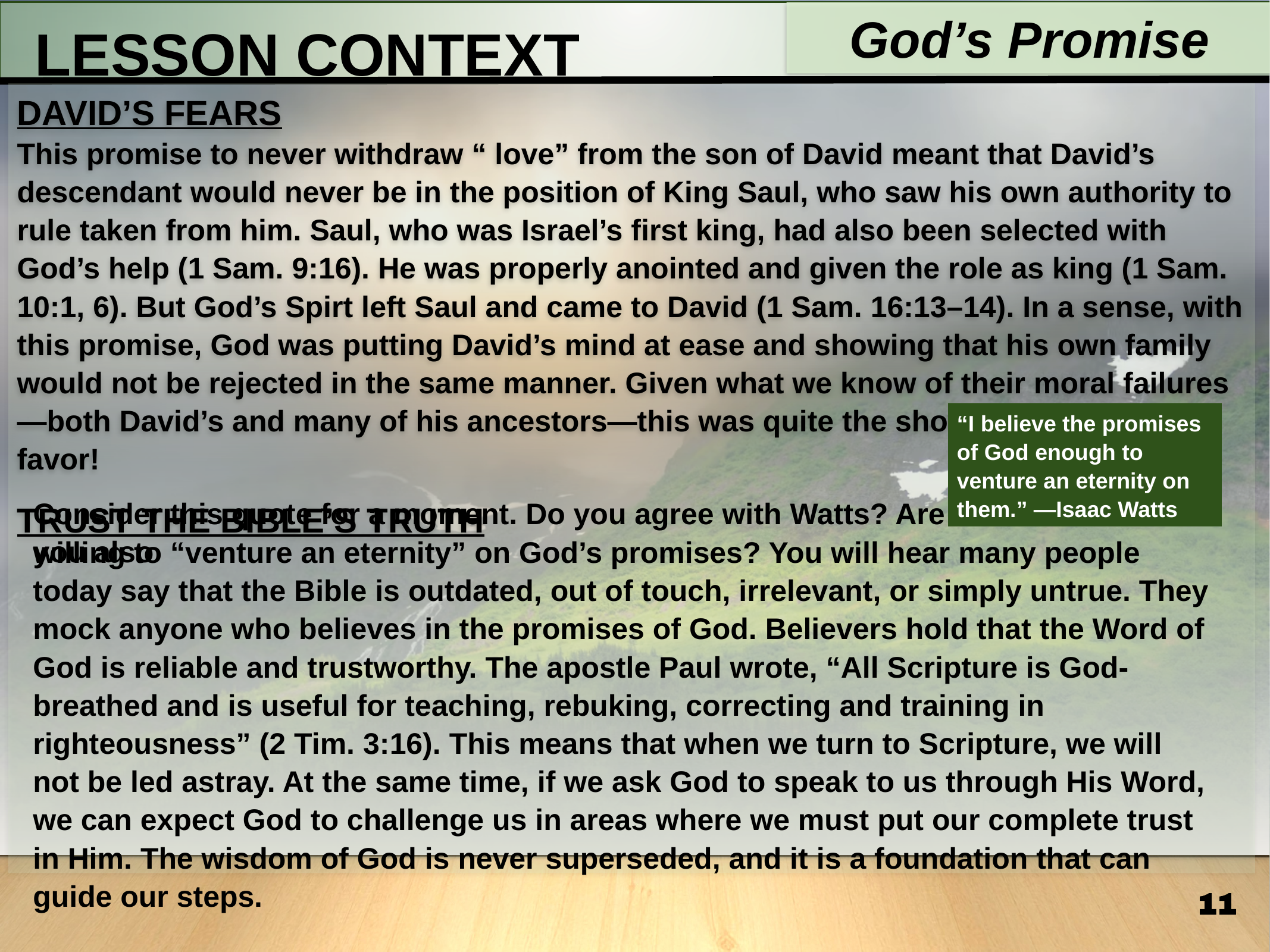

God’s Promise

LESSON CONTEXT
David’s Fears
This promise to never withdraw “ love” from the son of David meant that David’s descendant would never be in the position of King Saul, who saw his own authority to rule taken from him. Saul, who was Israel’s first king, had also been selected with God’s help (1 Sam. 9:16). He was properly anointed and given the role as king (1 Sam. 10:1, 6). But God’s Spirt left Saul and came to David (1 Sam. 16:13–14). In a sense, with this promise, God was putting David’s mind at ease and showing that his own family would not be rejected in the same manner. Given what we know of their moral failures—both David’s and many of his ancestors—this was quite the show of grace and favor!

Trust the Bible’s Truth

“I believe the promises of God enough to venture an eternity on them.” —Isaac Watts
Consider this quote for a moment. Do you agree with Watts? Are you also
willing to “venture an eternity” on God’s promises? You will hear many people today say that the Bible is outdated, out of touch, irrelevant, or simply untrue. They mock anyone who believes in the promises of God. Believers hold that the Word of God is reliable and trustworthy. The apostle Paul wrote, “All Scripture is God-breathed and is useful for teaching, rebuking, correcting and training in righteousness” (2 Tim. 3:16). This means that when we turn to Scripture, we will not be led astray. At the same time, if we ask God to speak to us through His Word, we can expect God to challenge us in areas where we must put our complete trust in Him. The wisdom of God is never superseded, and it is a foundation that can guide our steps.
11